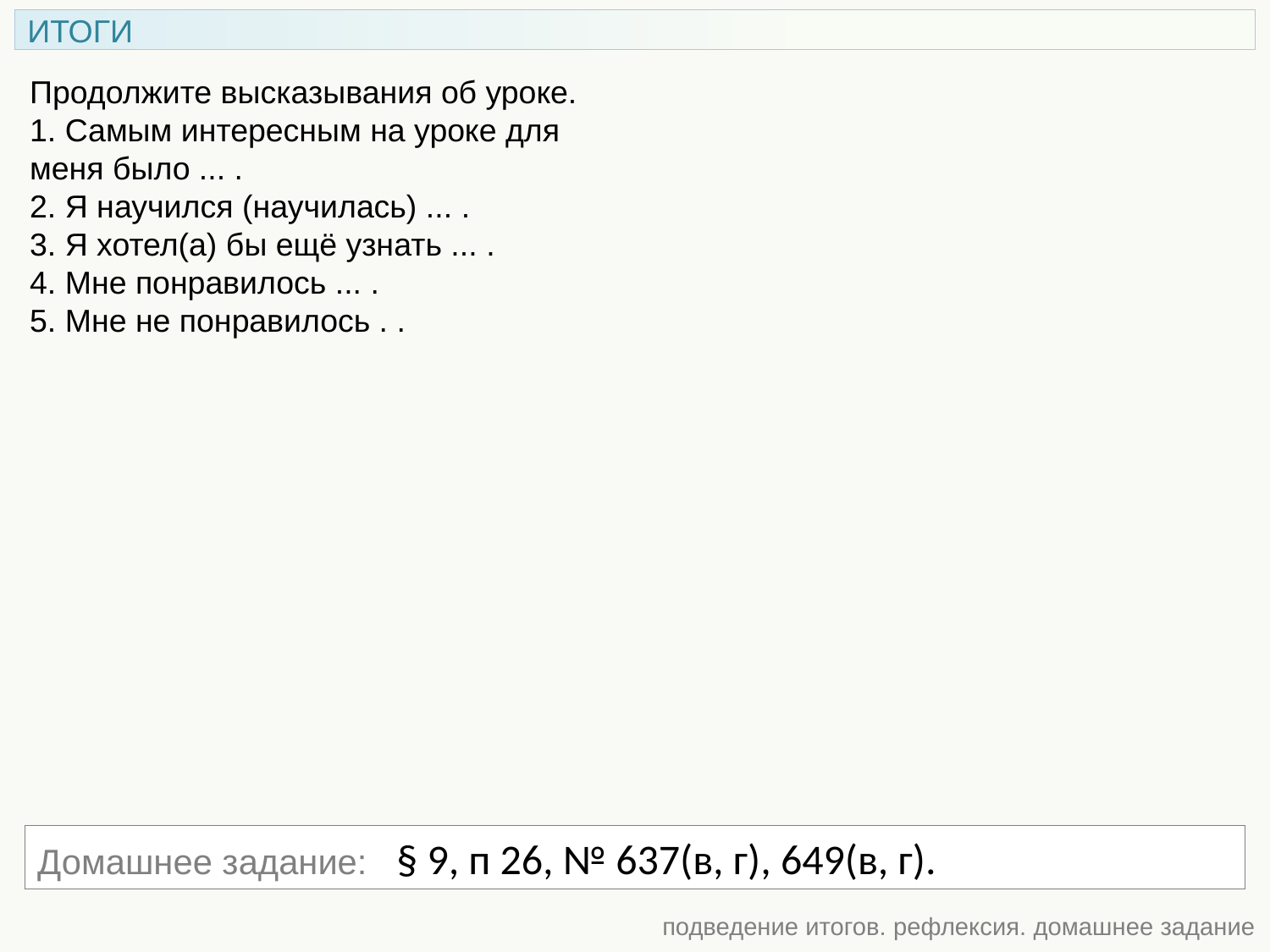

ИТОГИ
Продолжите высказывания об уроке.
1. Самым интересным на уроке для меня было ... .
2. Я научился (научилась) ... .
3. Я хотел(а) бы ещё узнать ... .
4. Мне понравилось ... .
5. Мне не понравилось . .
Домашнее задание:   § 9, п 26, № 637(в, г), 649(в, г).
подведение итогов. рефлексия. домашнее задание